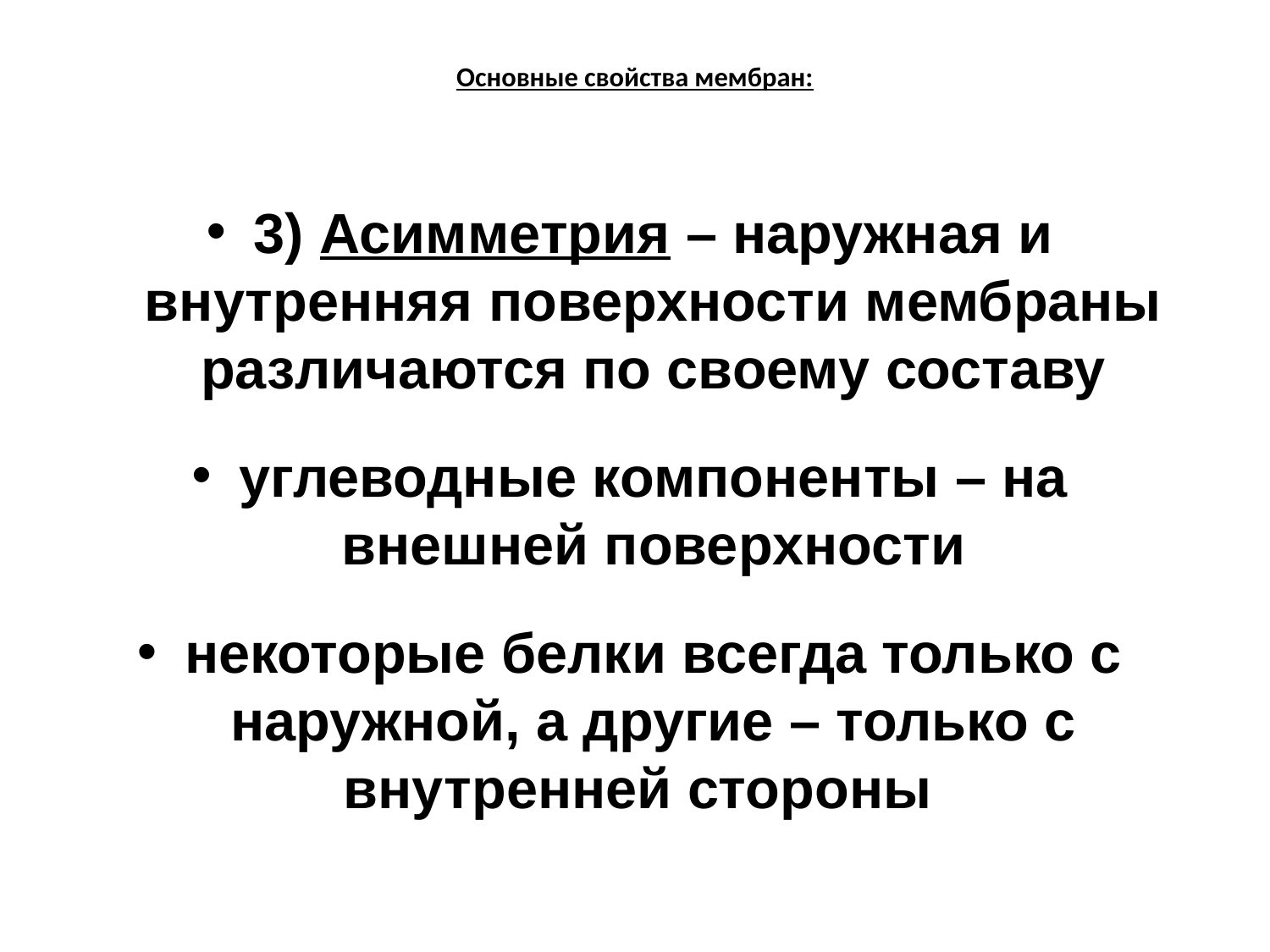

# Основные свойства мембран:
3) Асимметрия – наружная и внутренняя поверхности мембраны различаются по своему составу

углеводные компоненты – на внешней поверхности

некоторые белки всегда только с наружной, а другие – только с внутренней стороны